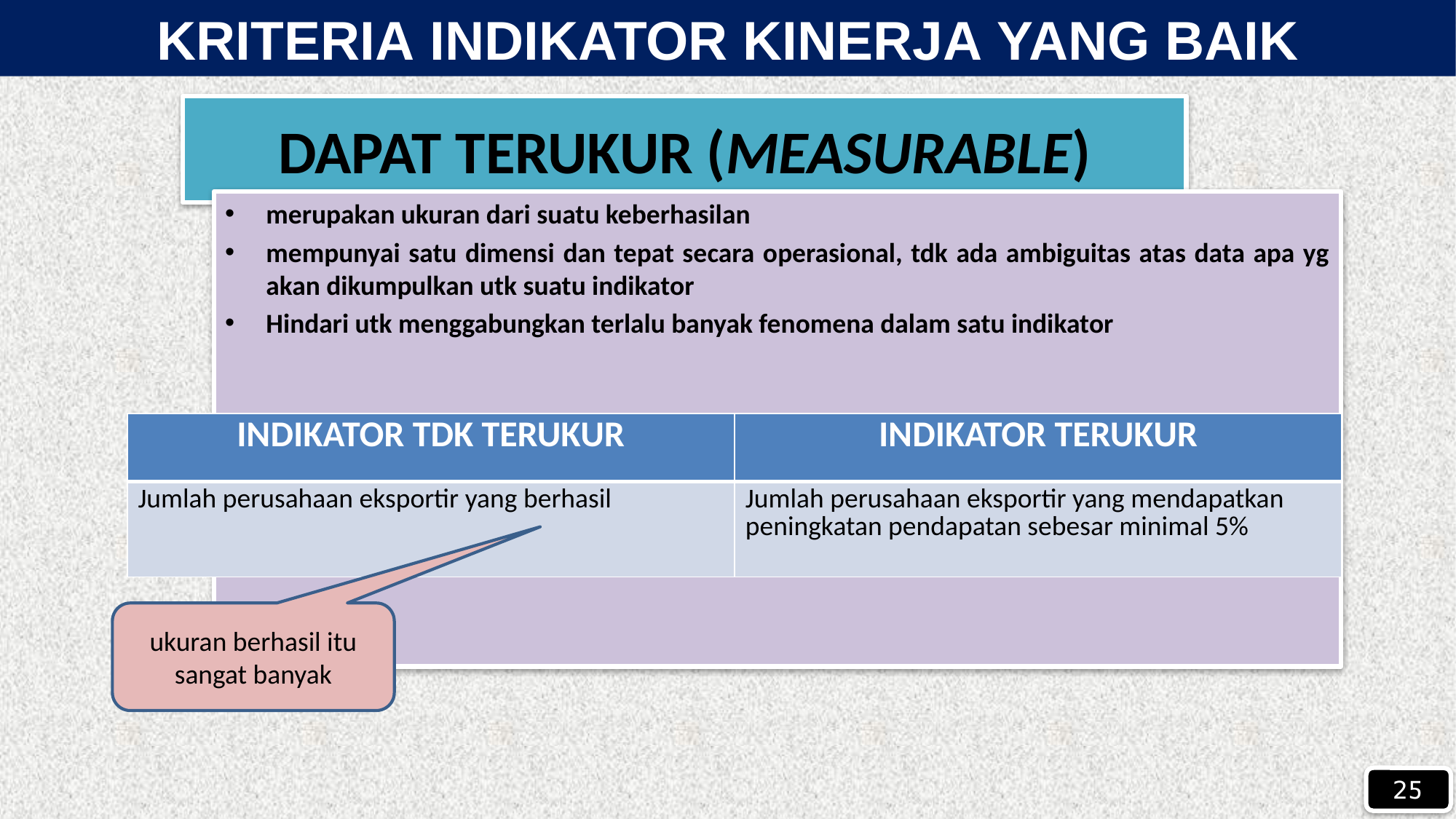

KRITERIA INDIKATOR KINERJA YANG BAIK
# DAPAT TERUKUR (MEASURABLE)
merupakan ukuran dari suatu keberhasilan
mempunyai satu dimensi dan tepat secara operasional, tdk ada ambiguitas atas data apa yg akan dikumpulkan utk suatu indikator
Hindari utk menggabungkan terlalu banyak fenomena dalam satu indikator
| INDIKATOR TDK TERUKUR | INDIKATOR TERUKUR |
| --- | --- |
| Jumlah perusahaan eksportir yang berhasil | Jumlah perusahaan eksportir yang mendapatkan peningkatan pendapatan sebesar minimal 5% |
ukuran berhasil itu sangat banyak
25